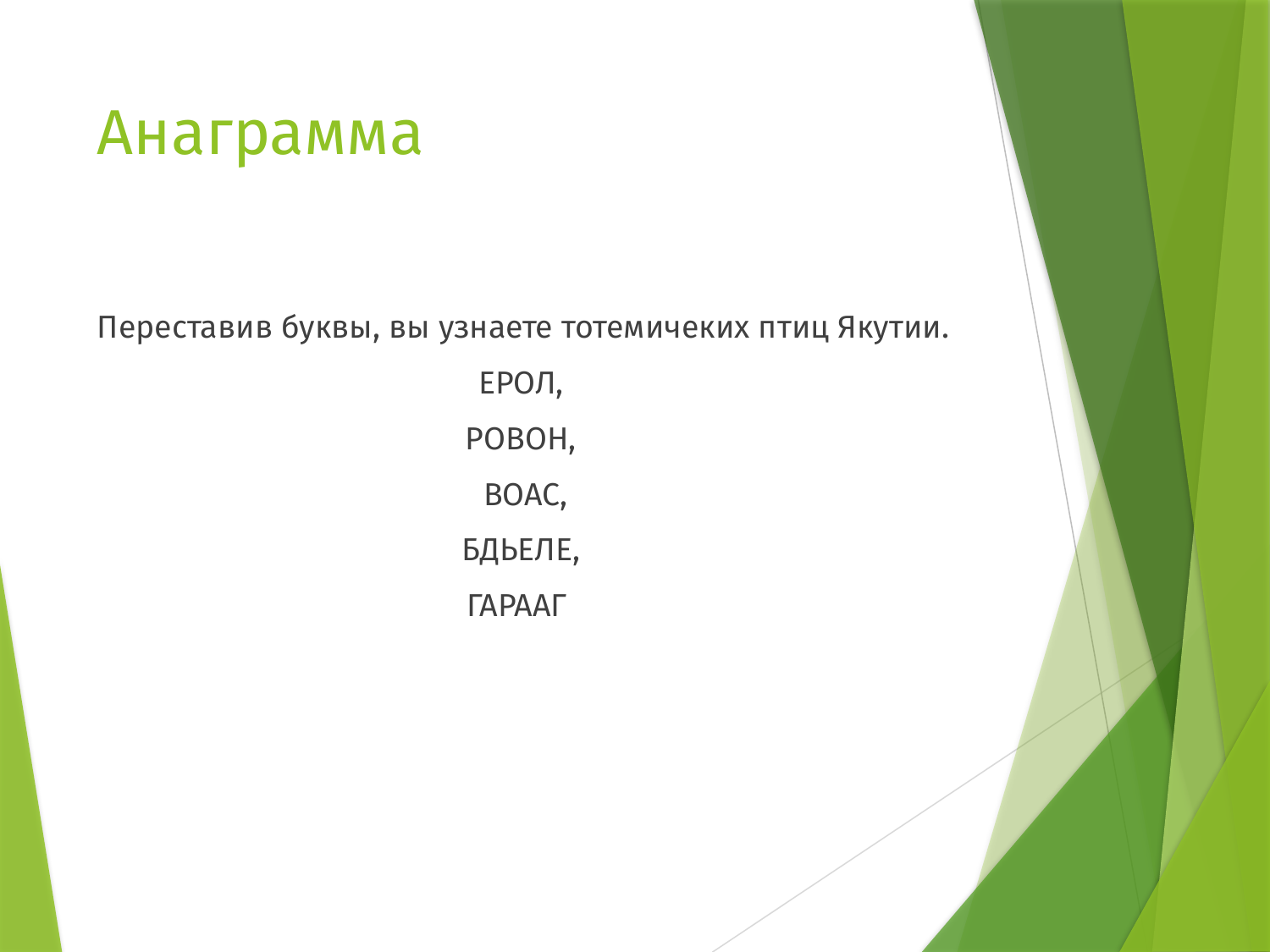

# Анаграмма
Переставив буквы, вы узнаете тотемичеких птиц Якутии.
ЕРОЛ,
РОВОН,
ВОАС,
БДЬЕЛЕ,
ГАРААГ